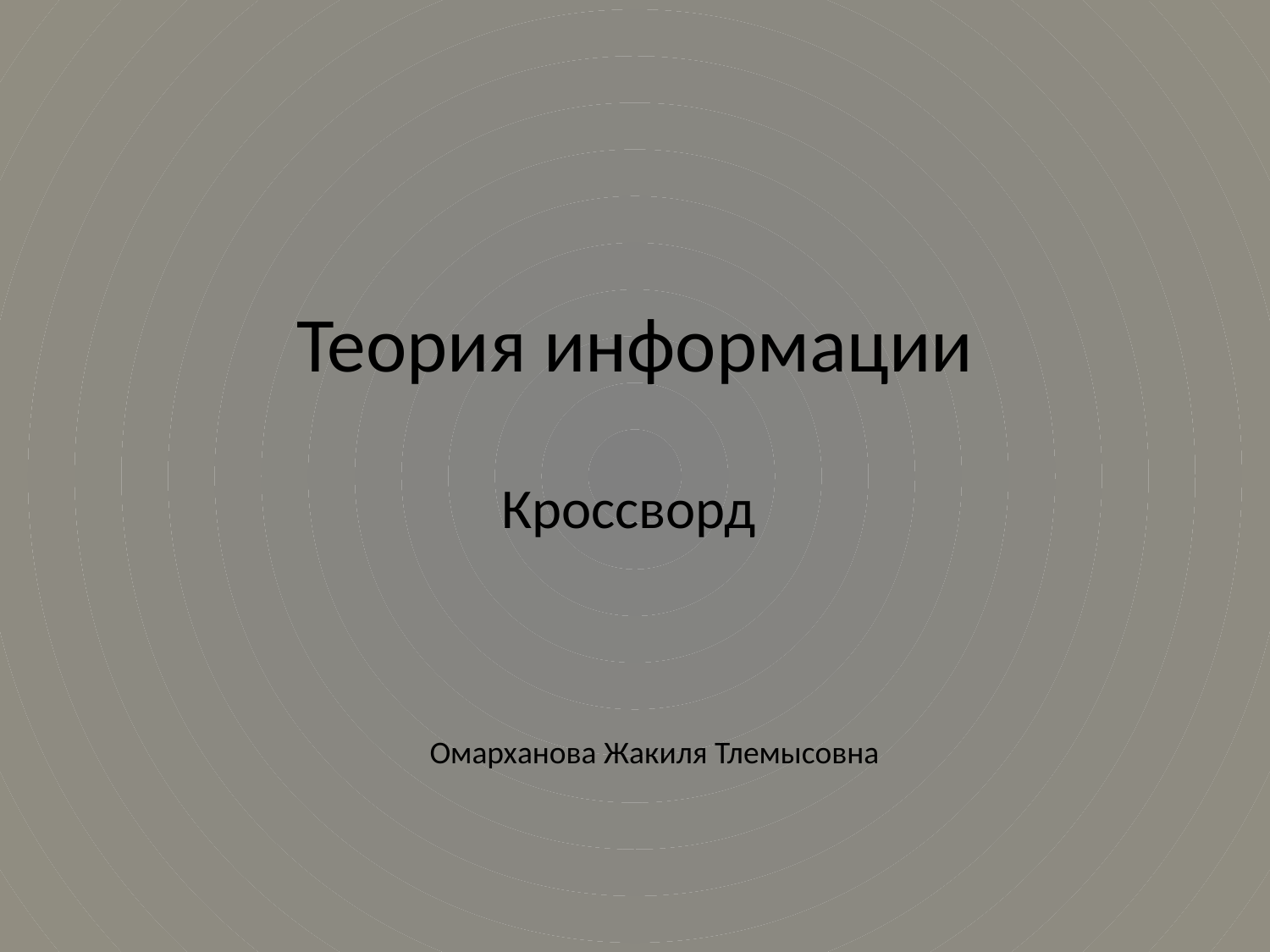

# Теория информации
Кроссворд
Омарханова Жакиля Тлемысовна